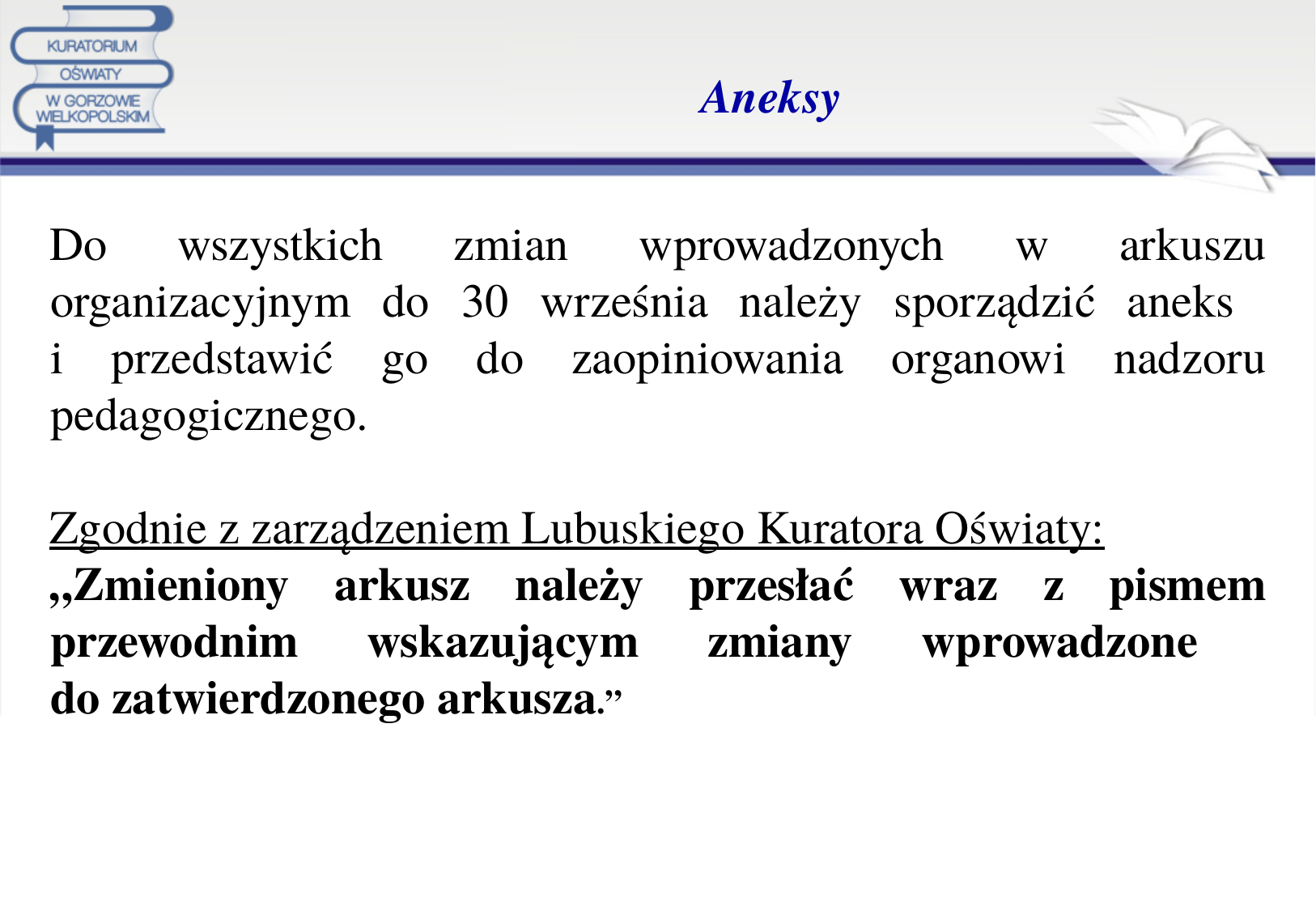

Aneksy
Do wszystkich zmian wprowadzonych w arkuszu organizacyjnym do 30 września należy sporządzić aneks
i przedstawić go do zaopiniowania organowi nadzoru pedagogicznego.

Zgodnie z zarządzeniem Lubuskiego Kuratora Oświaty:
„Zmieniony arkusz należy przesłać wraz z pismem przewodnim wskazującym zmiany wprowadzone
do zatwierdzonego arkusza.”